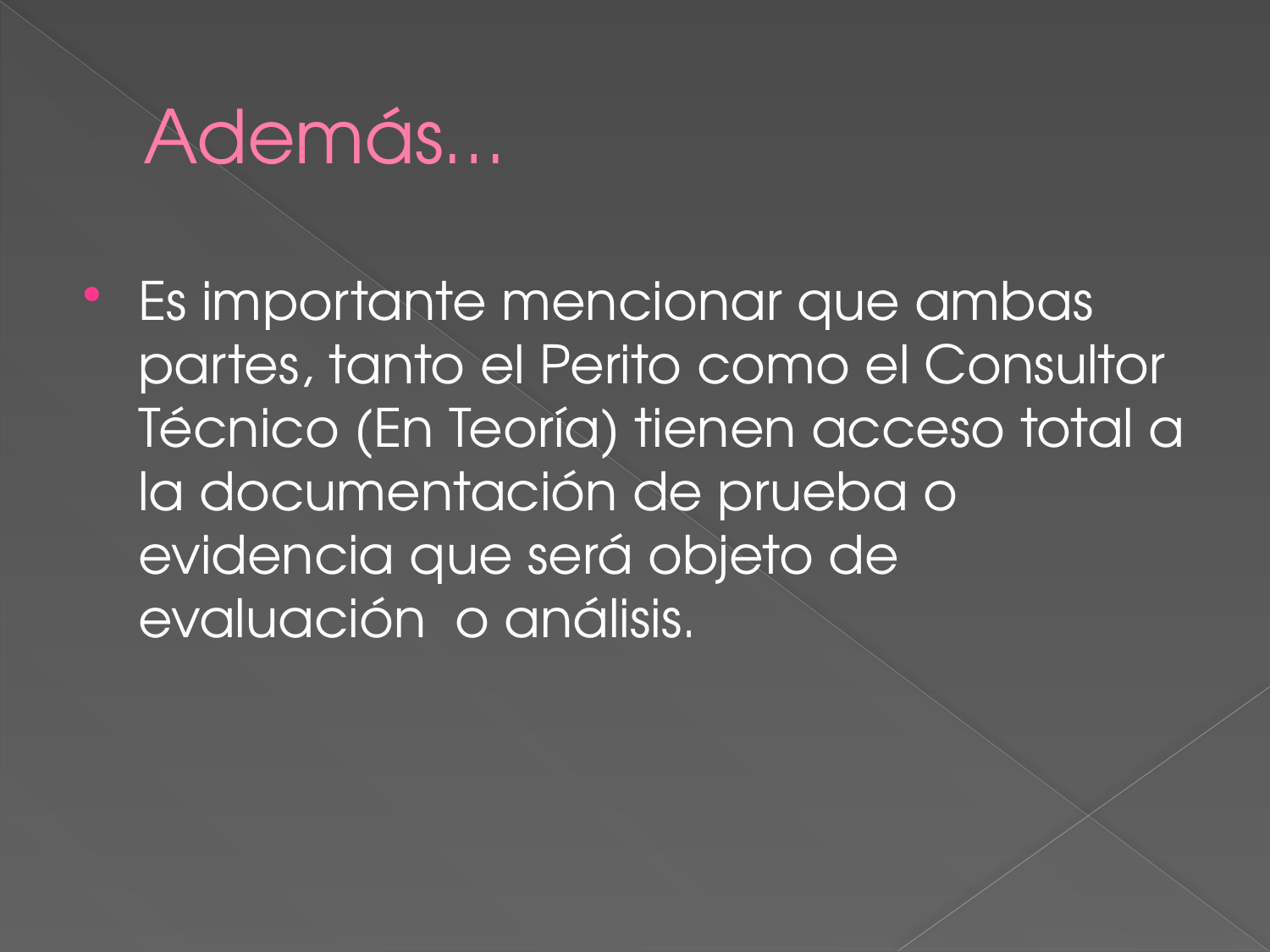

# Además…
Es importante mencionar que ambas partes, tanto el Perito como el Consultor Técnico (En Teoría) tienen acceso total a la documentación de prueba o evidencia que será objeto de evaluación  o análisis.